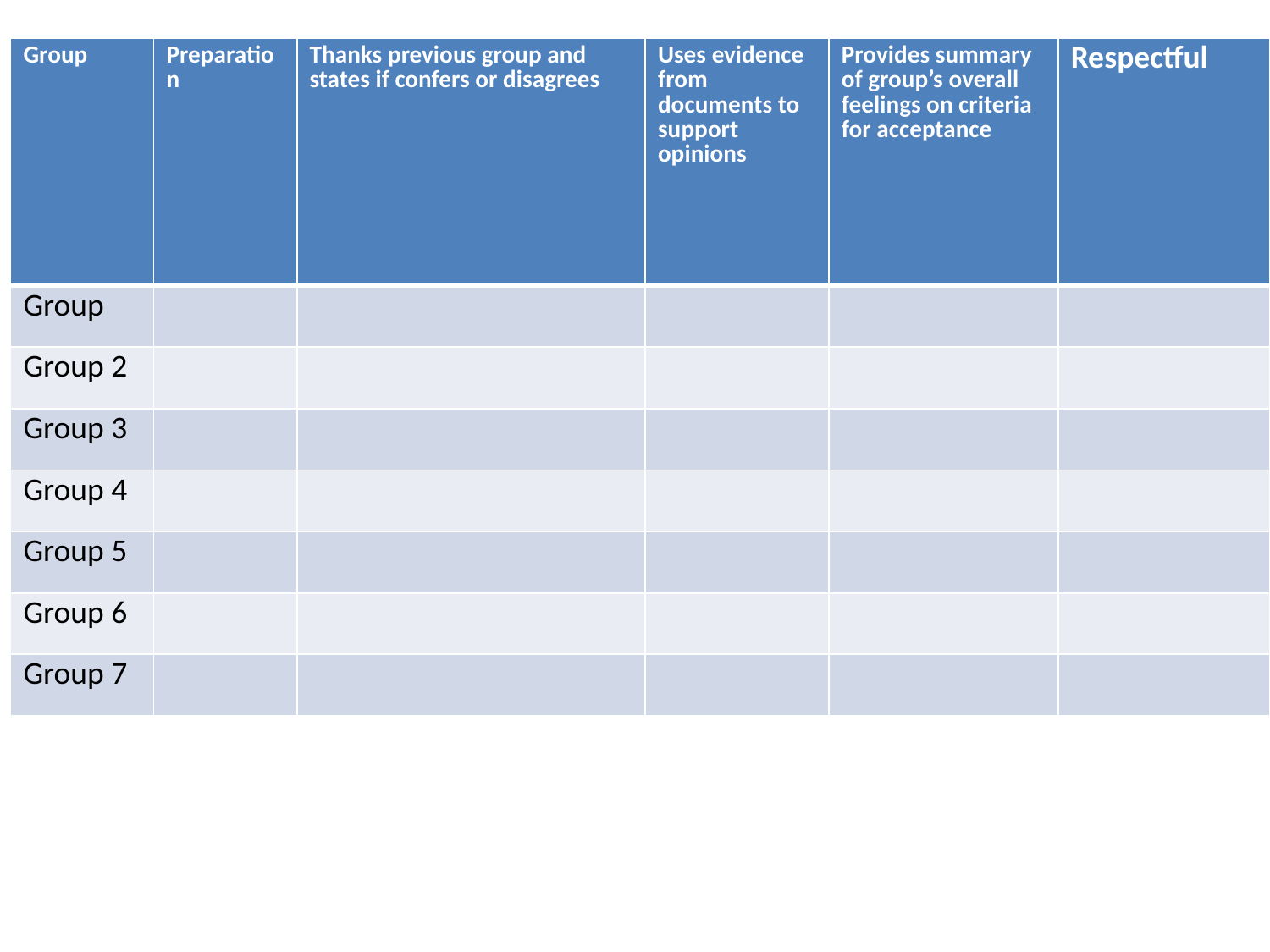

| Group | Preparation | Thanks previous group and states if confers or disagrees | Uses evidence from documents to support opinions | Provides summary of group’s overall feelings on criteria for acceptance | Respectful |
| --- | --- | --- | --- | --- | --- |
| Group |  |  |  |  |  |
| Group 2 |  |  |  |  |  |
| Group 3 |  |  |  |  |  |
| Group 4 |  |  |  |  |  |
| Group 5 |  |  |  |  |  |
| Group 6 |  |  |  |  |  |
| Group 7 |  |  |  |  |  |
#